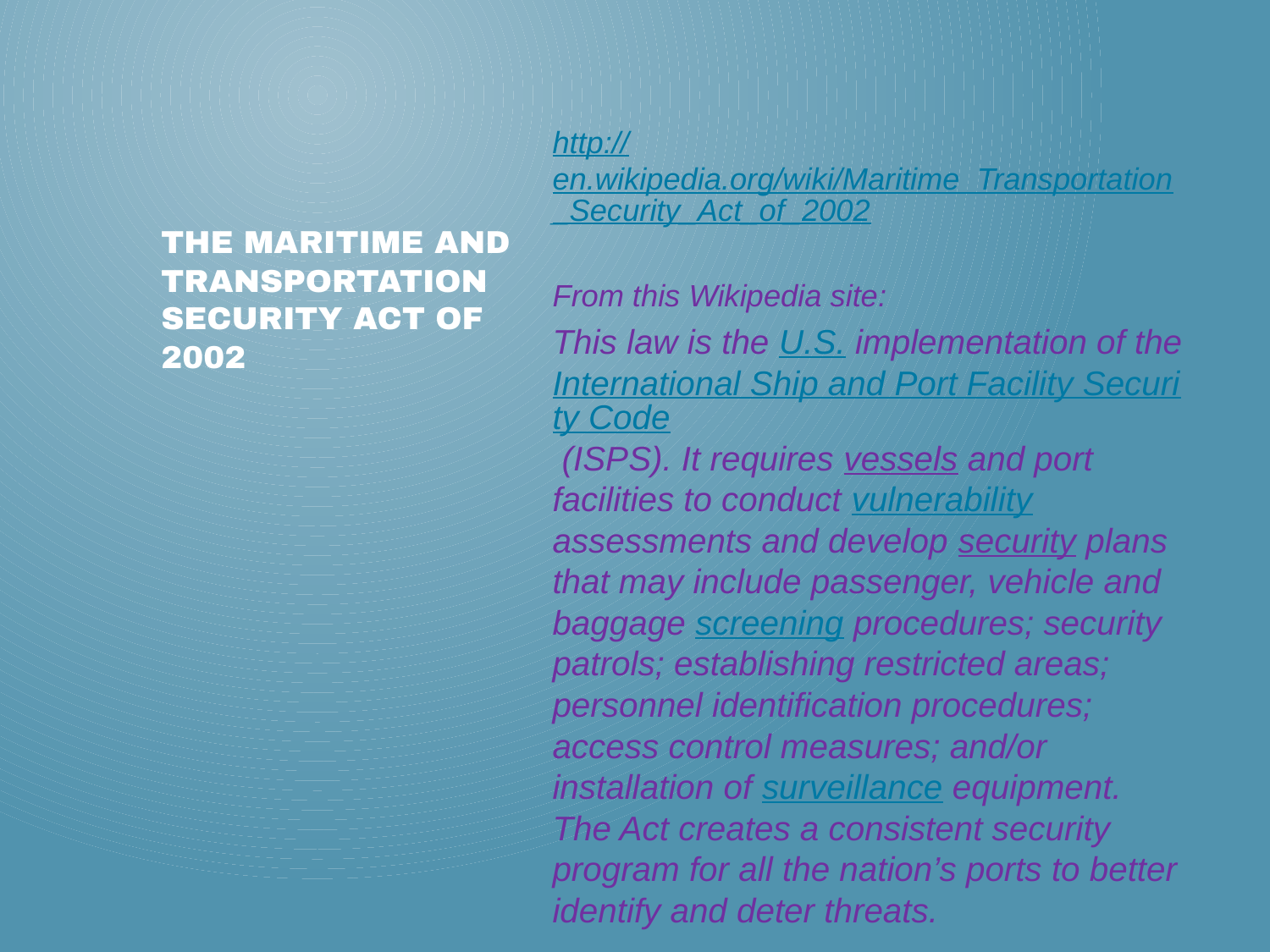

http://en.wikipedia.org/wiki/Maritime_Transportation_Security_Act_of_2002

From this Wikipedia site:
This law is the U.S. implementation of the International Ship and Port Facility Security Code (ISPS). It requires vessels and port facilities to conduct vulnerability assessments and develop security plans that may include passenger, vehicle and baggage screening procedures; security patrols; establishing restricted areas; personnel identification procedures; access control measures; and/or installation of surveillance equipment. The Act creates a consistent security program for all the nation’s ports to better identify and deter threats.

# The maritime and transportation security act of 2002